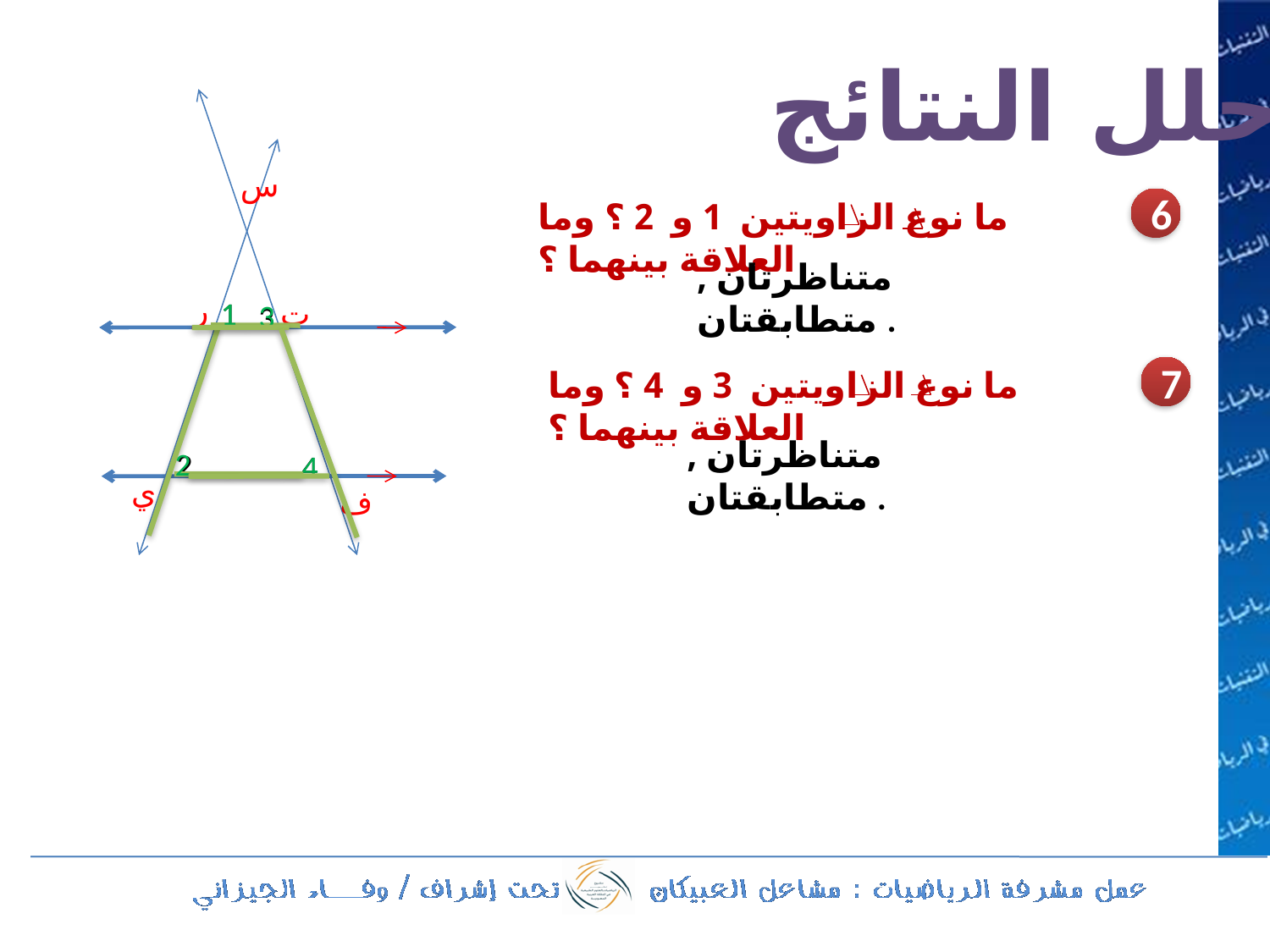

حلل النتائج
س
6
ما نوع الزاويتين  1 و  2 ؟ وما العلاقة بينهما ؟
متناظرتان , متطابقتان .
ر
1
ت
1
3
3
7
ما نوع الزاويتين  3 و  4 ؟ وما العلاقة بينهما ؟
متناظرتان , متطابقتان .
2
2
4
4
ي
ف